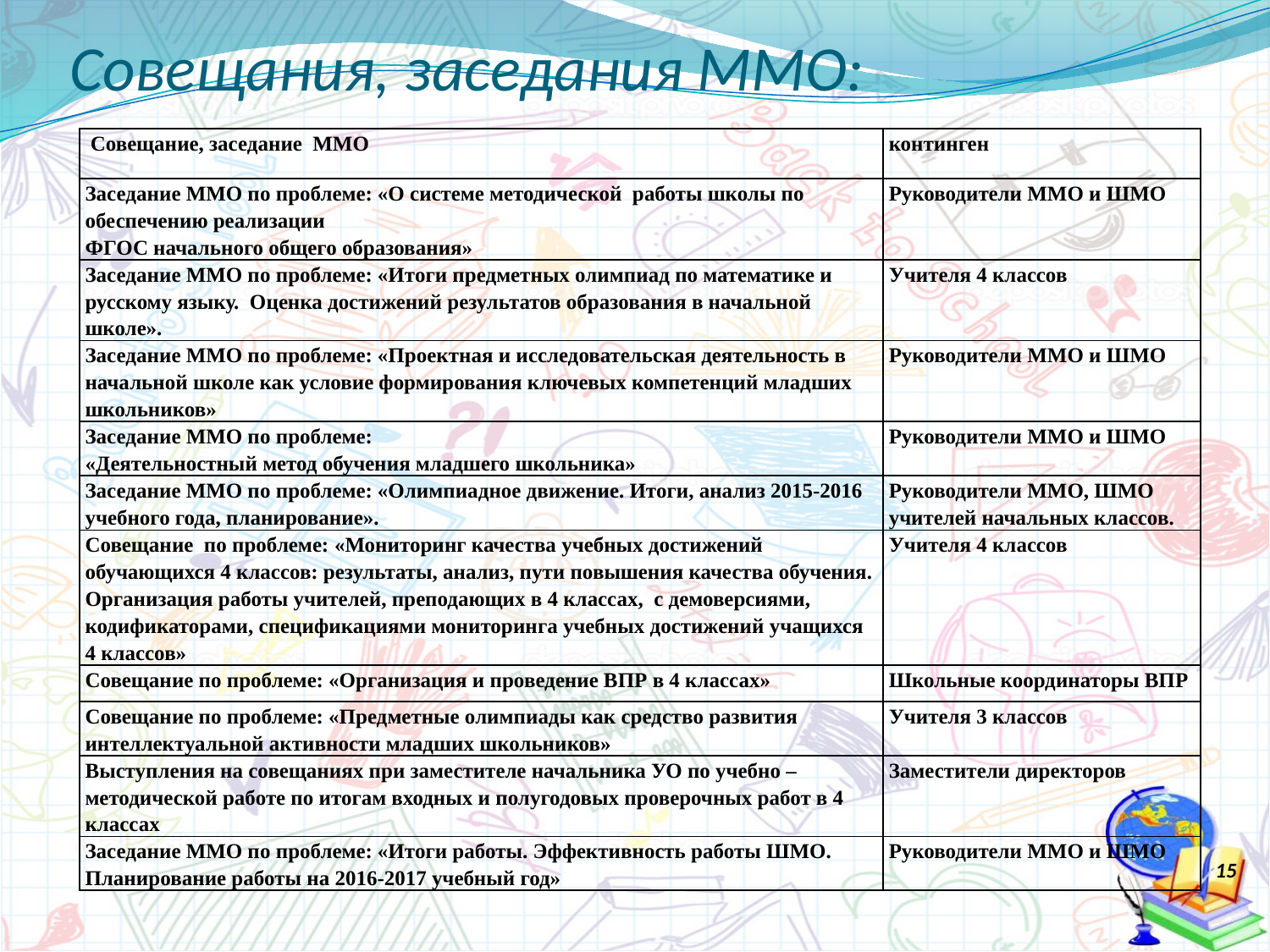

# Совещания, заседания ММО:
| Совещание, заседание ММО | континген |
| --- | --- |
| Заседание ММО по проблеме: «О системе методической работы школы по обеспечению реализации ФГОС начального общего образования» | Руководители ММО и ШМО |
| Заседание ММО по проблеме: «Итоги предметных олимпиад по математике и русскому языку. Оценка достижений результатов образования в начальной школе». | Учителя 4 классов |
| Заседание ММО по проблеме: «Проектная и исследовательская деятельность в начальной школе как условие формирования ключевых компетенций младших школьников» | Руководители ММО и ШМО |
| Заседание ММО по проблеме: «Деятельностный метод обучения младшего школьника» | Руководители ММО и ШМО |
| Заседание ММО по проблеме: «Олимпиадное движение. Итоги, анализ 2015-2016 учебного года, планирование». | Руководители ММО, ШМО учителей начальных классов. |
| Совещание по проблеме: «Мониторинг качества учебных достижений обучающихся 4 классов: результаты, анализ, пути повышения качества обучения. Организация работы учителей, преподающих в 4 классах, с демоверсиями, кодификаторами, спецификациями мониторинга учебных достижений учащихся 4 классов» | Учителя 4 классов |
| Совещание по проблеме: «Организация и проведение ВПР в 4 классах» | Школьные координаторы ВПР |
| Совещание по проблеме: «Предметные олимпиады как средство развития интеллектуальной активности младших школьников» | Учителя 3 классов |
| Выступления на совещаниях при заместителе начальника УО по учебно – методической работе по итогам входных и полугодовых проверочных работ в 4 классах | Заместители директоров |
| Заседание ММО по проблеме: «Итоги работы. Эффективность работы ШМО. Планирование работы на 2016-2017 учебный год» | Руководители ММО и ШМО |

15